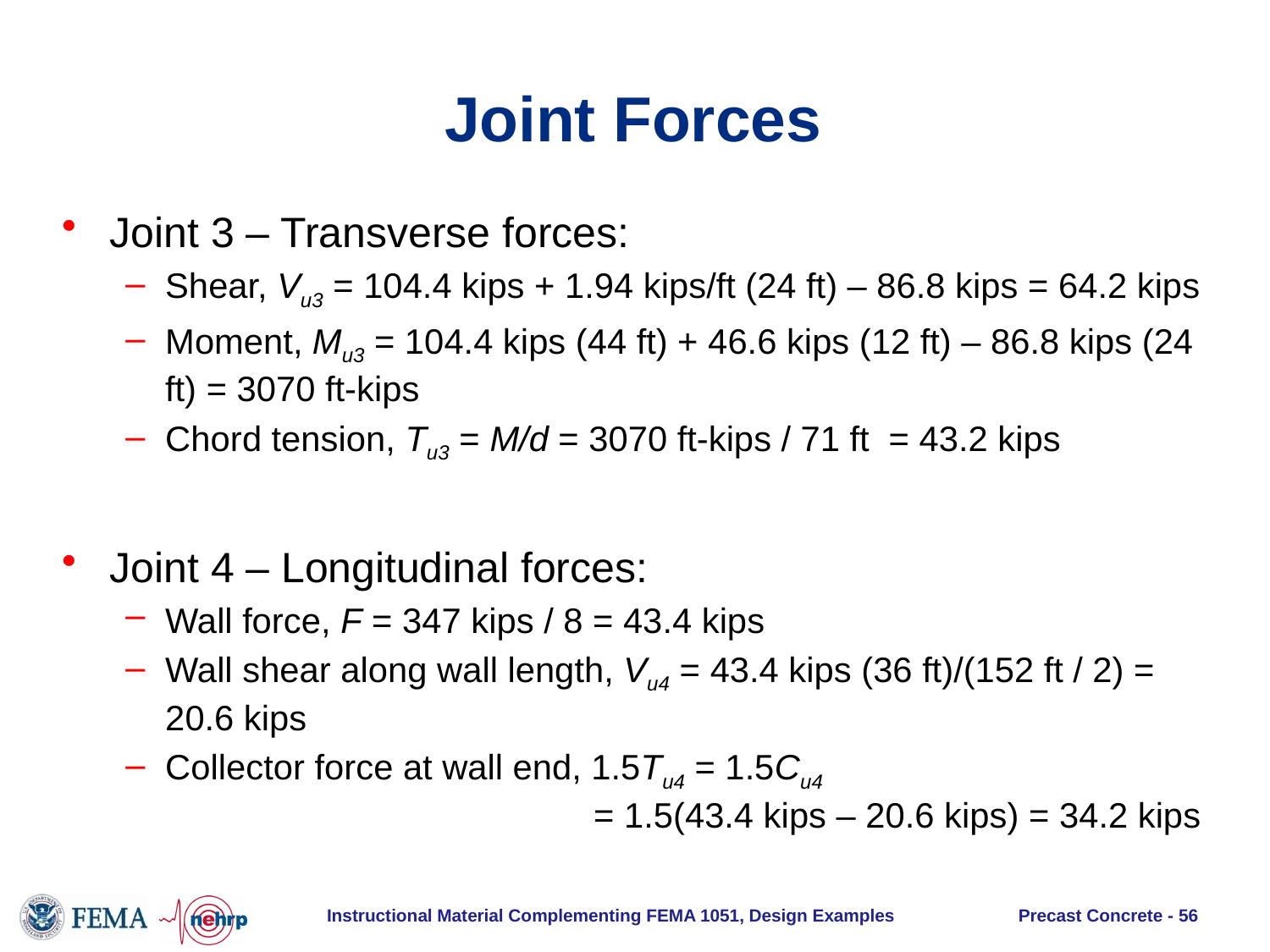

# Joint Forces
Joint 3 – Transverse forces:
Shear, Vu3 = 104.4 kips + 1.94 kips/ft (24 ft) – 86.8 kips = 64.2 kips
Moment, Mu3 = 104.4 kips (44 ft) + 46.6 kips (12 ft) – 86.8 kips (24 ft) = 3070 ft-kips
Chord tension, Tu3 = M/d = 3070 ft-kips / 71 ft  = 43.2 kips

Joint 4 – Longitudinal forces:
Wall force, F = 347 kips / 8 = 43.4 kips
Wall shear along wall length, Vu4 = 43.4 kips (36 ft)/(152 ft / 2) = 20.6 kips
Collector force at wall end, 1.5Tu4 = 1.5Cu4
                                            = 1.5(43.4 kips – 20.6 kips) = 34.2 kips